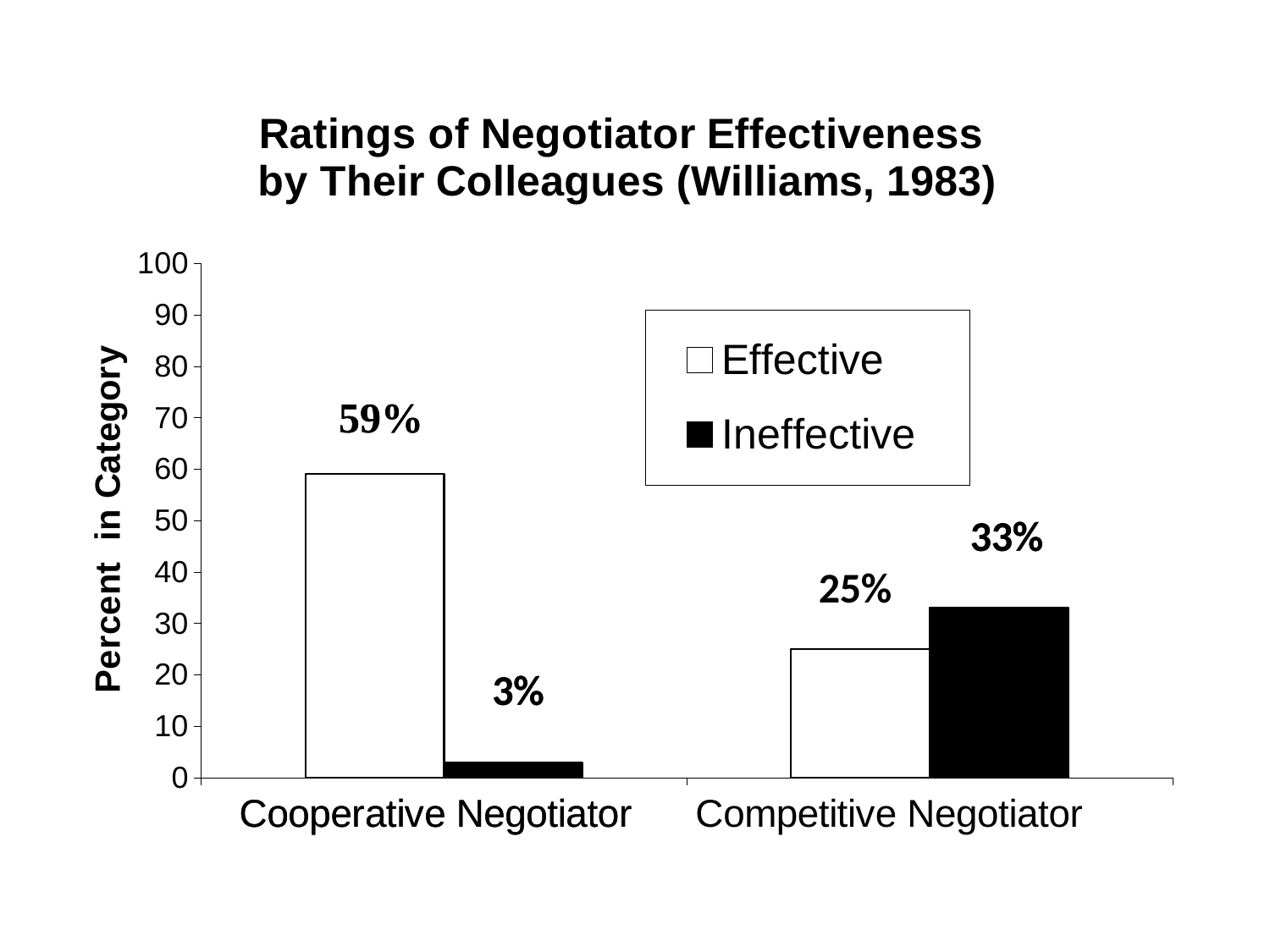

### Chart: Ratings of Negotiator Effectiveness
by Their Colleagues (Williams, 1983)

| Category | Effective  | Ineffective  |
|---|---|---|